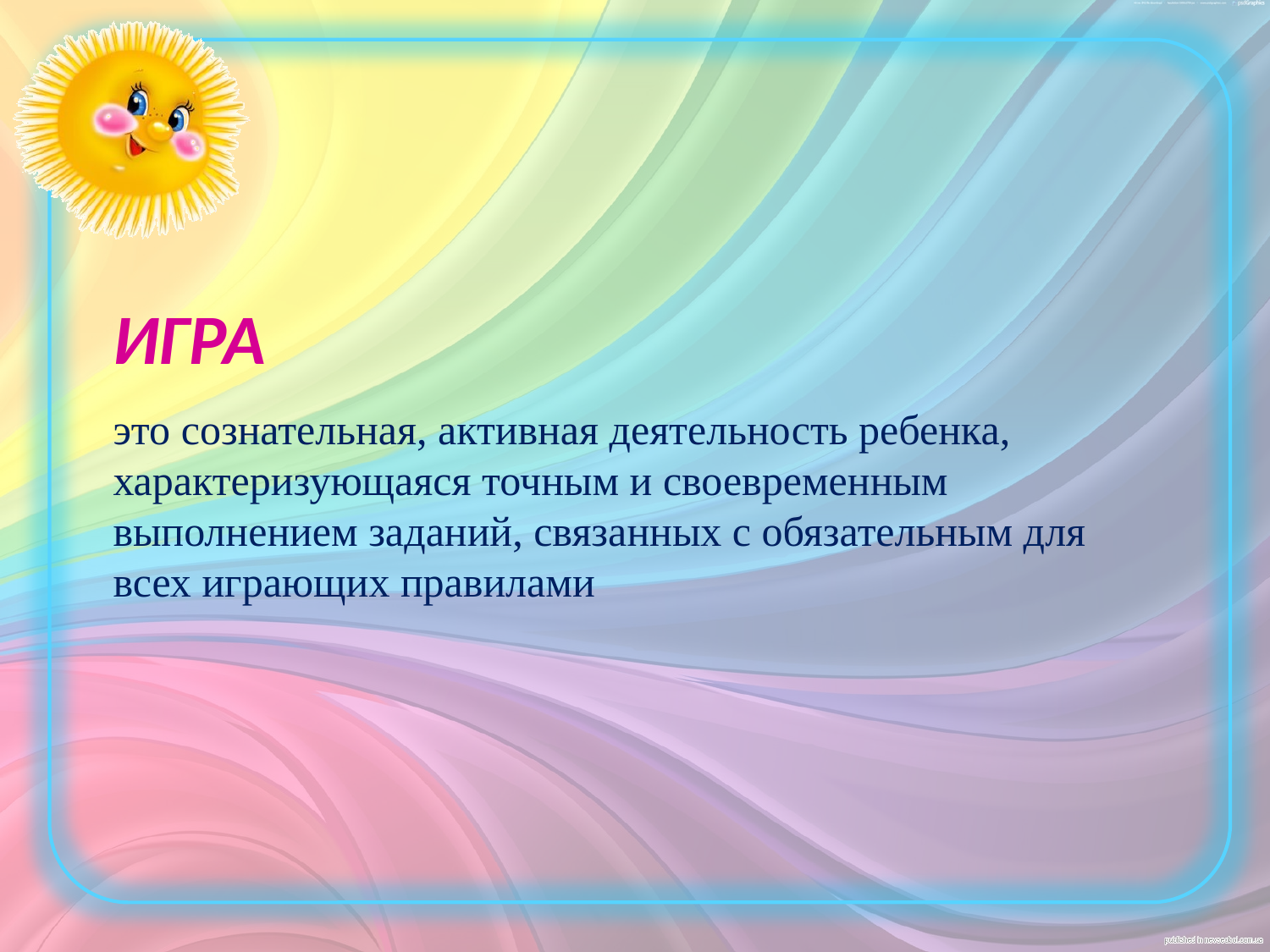

# Игра
это сознательная, активная деятельность ребенка, характеризующаяся точным и своевременным выполнением заданий, связанных с обязательным для всех играющих правилами